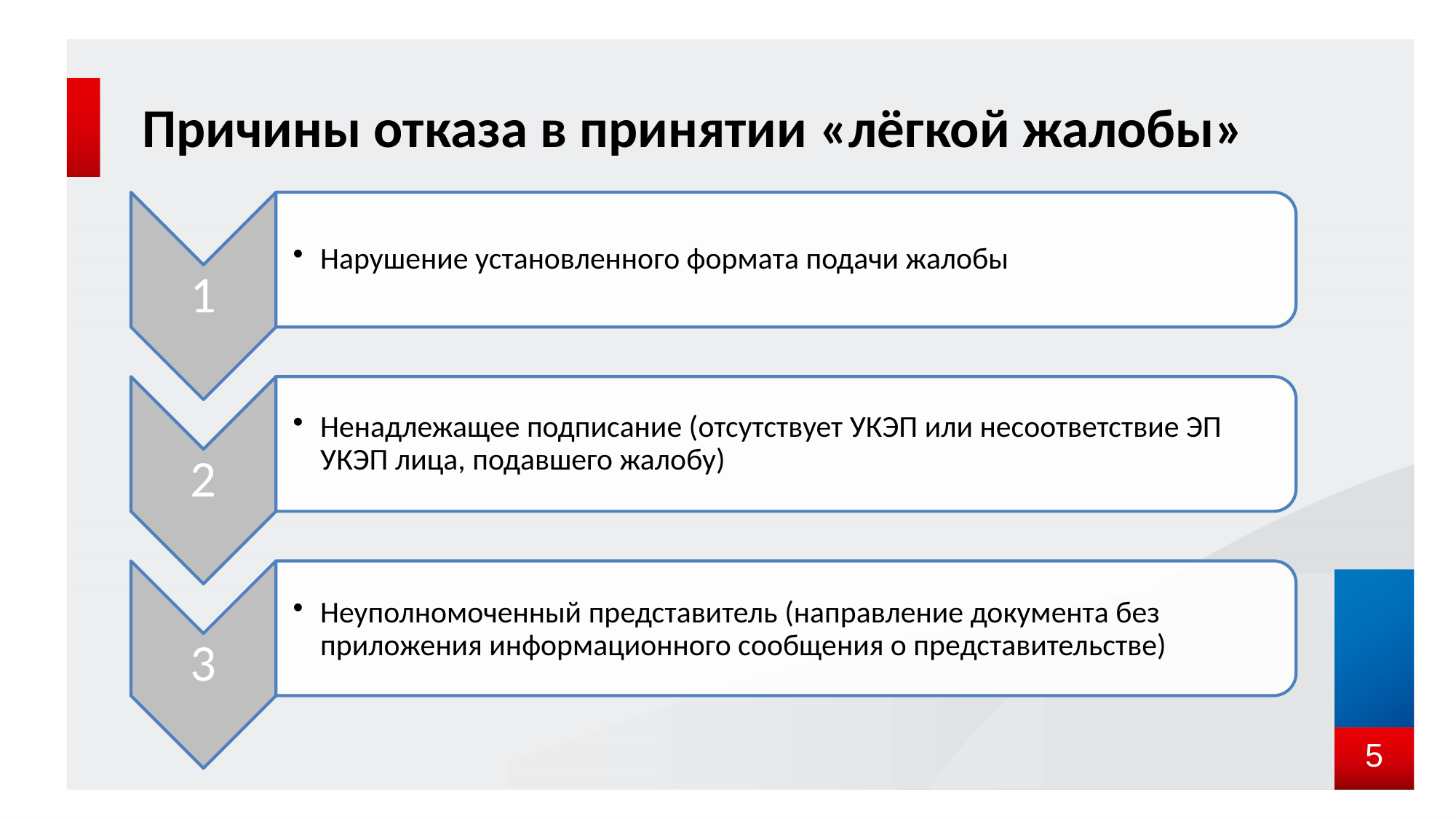

# Причины отказа в принятии «лёгкой жалобы»
1
Нарушение установленного формата подачи жалобы
2
Ненадлежащее подписание (отсутствует УКЭП или несоответствие ЭП УКЭП лица, подавшего жалобу)
3

Неуполномоченный представитель (направление документа без приложения информационного сообщения о представительстве)

5